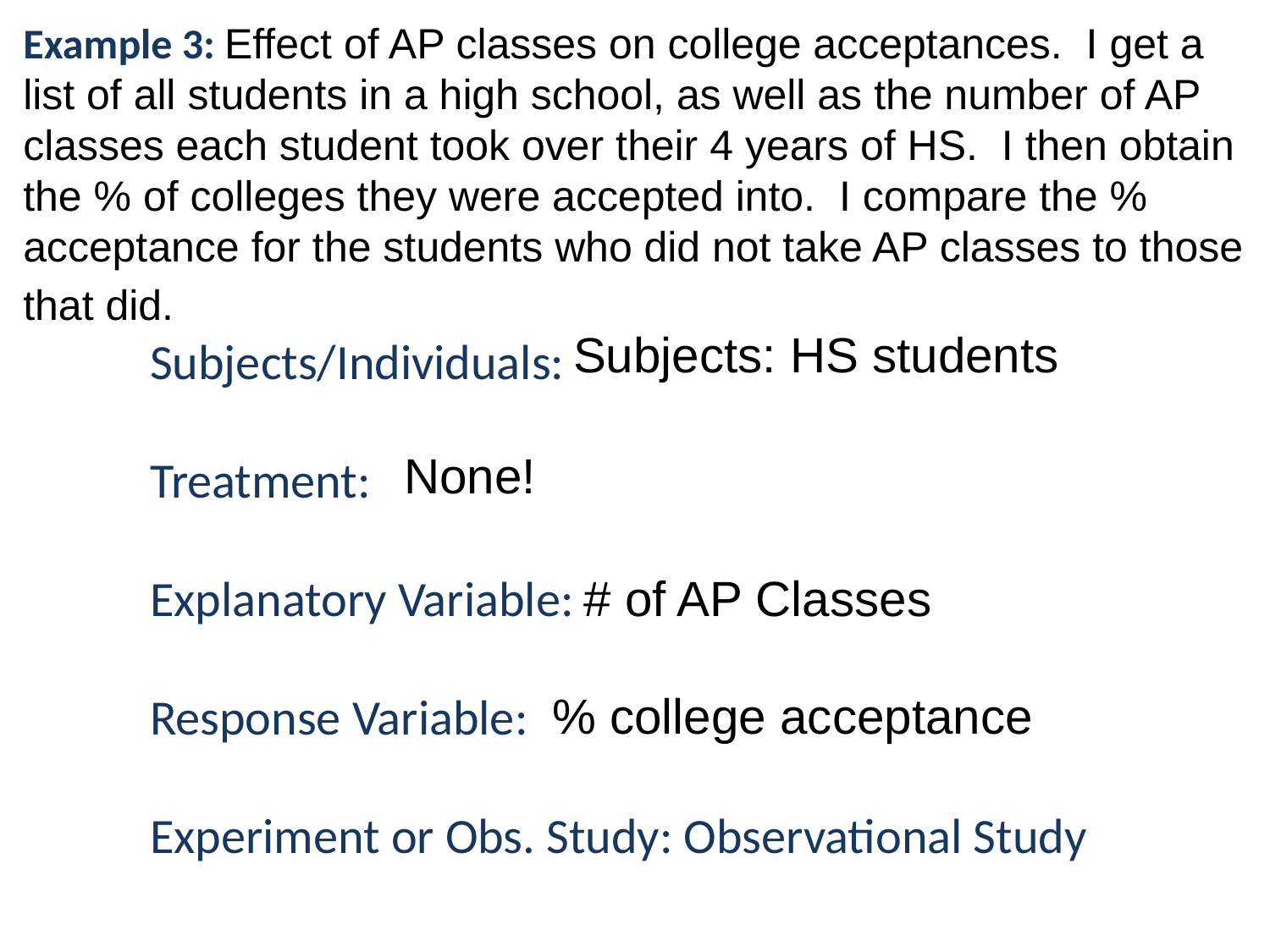

Example 3: Effect of AP classes on college acceptances.  I get a list of all students in a high school, as well as the number of AP classes each student took over their 4 years of HS.  I then obtain the % of colleges they were accepted into.  I compare the % acceptance for the students who did not take AP classes to those that did.
	Subjects/Individuals:

	Treatment:

	Explanatory Variable:

	Response Variable:

	Experiment or Obs. Study: Observational Study

Subjects: HS students
None!
# of AP Classes
% college acceptance